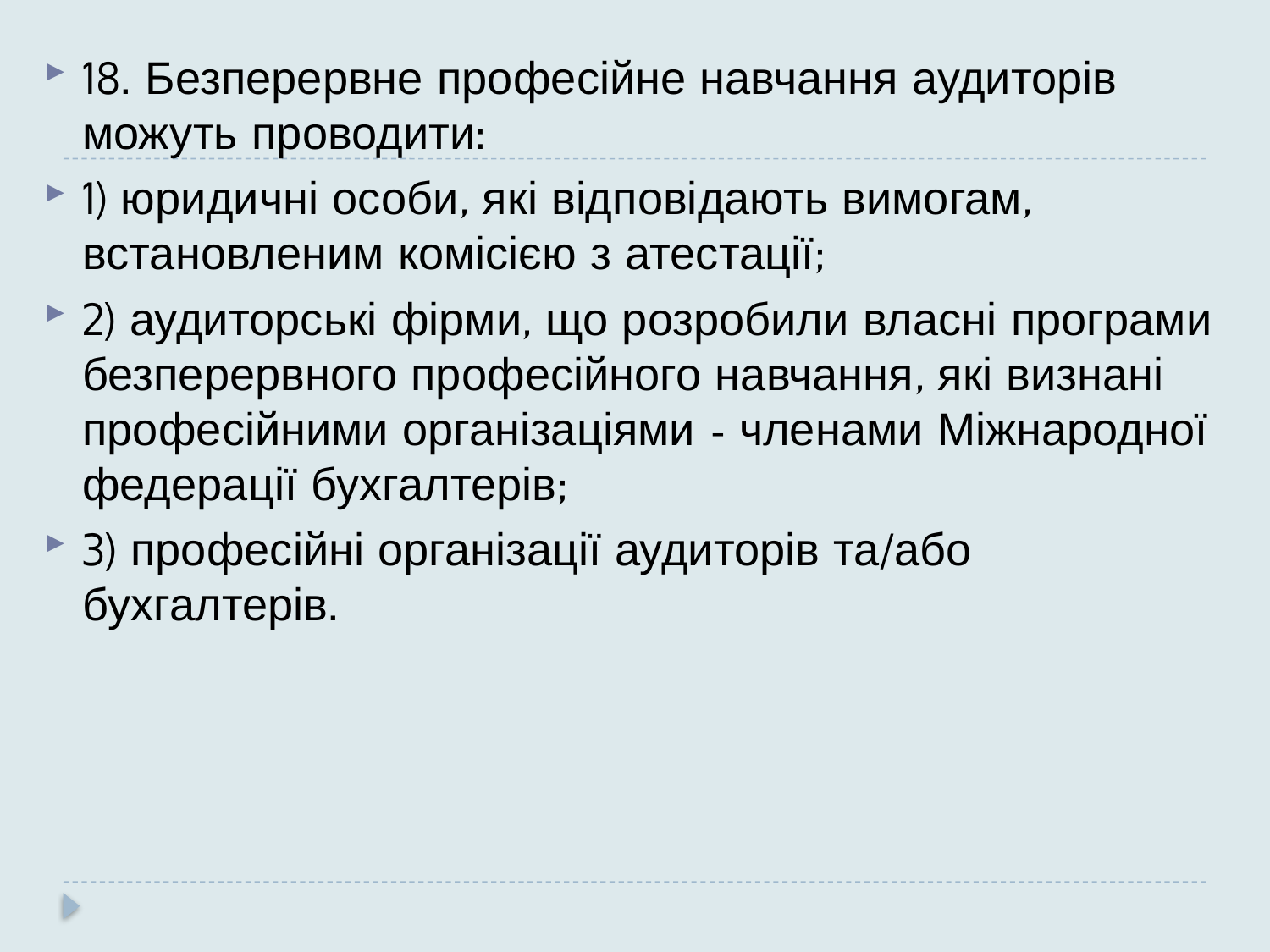

18. Безперервне професійне навчання аудиторів можуть проводити:
1) юридичні особи, які відповідають вимогам, встановленим комісією з атестації;
2) аудиторські фірми, що розробили власні програми безперервного професійного навчання, які визнані професійними організаціями - членами Міжнародної федерації бухгалтерів;
3) професійні організації аудиторів та/або бухгалтерів.